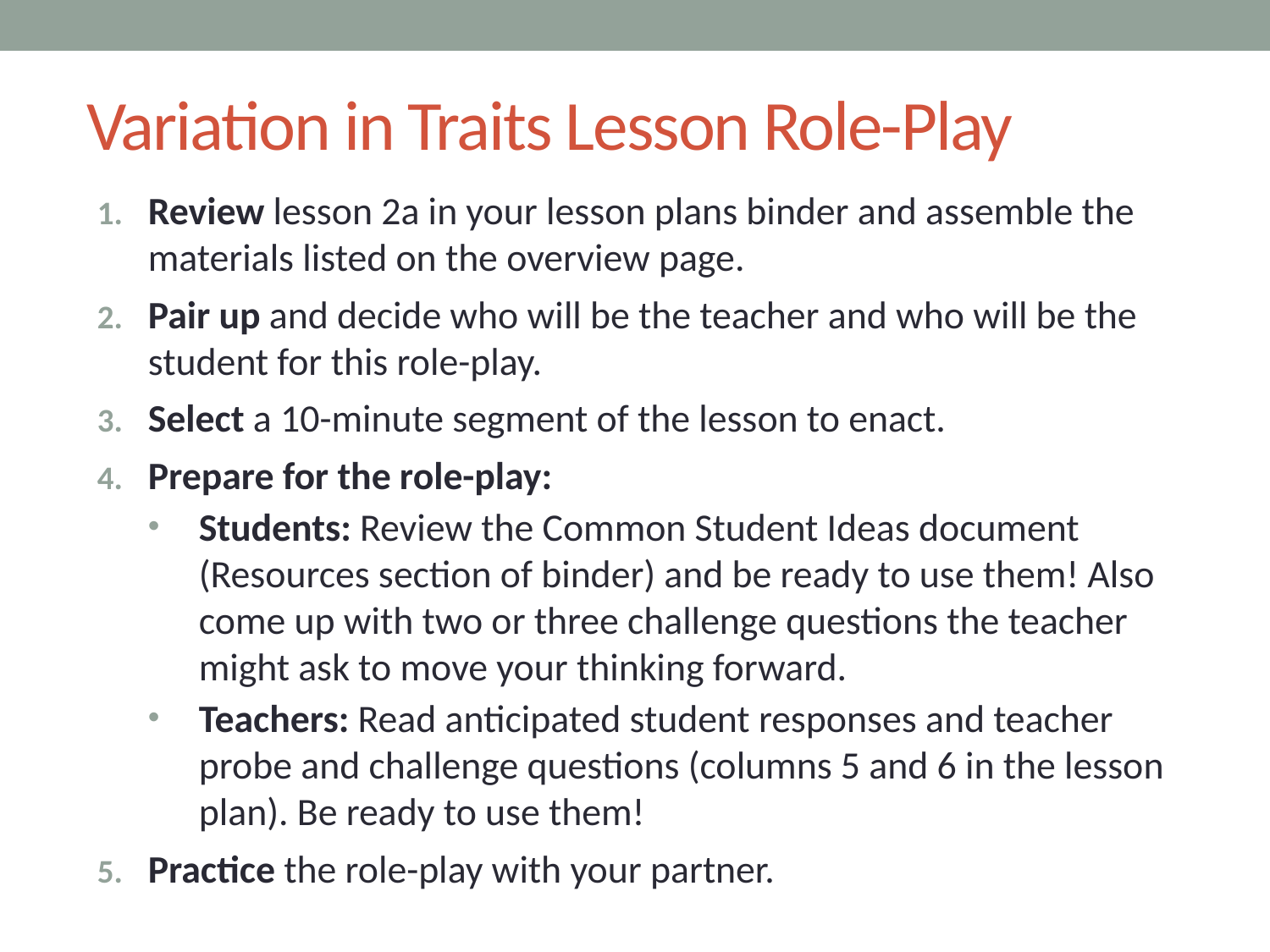

# Variation in Traits Lesson Role-Play
Review lesson 2a in your lesson plans binder and assemble the materials listed on the overview page.
Pair up and decide who will be the teacher and who will be the student for this role-play.
Select a 10-minute segment of the lesson to enact.
Prepare for the role-play:
Students: Review the Common Student Ideas document (Resources section of binder) and be ready to use them! Also come up with two or three challenge questions the teacher might ask to move your thinking forward.
Teachers: Read anticipated student responses and teacher probe and challenge questions (columns 5 and 6 in the lesson plan). Be ready to use them!
Practice the role-play with your partner.